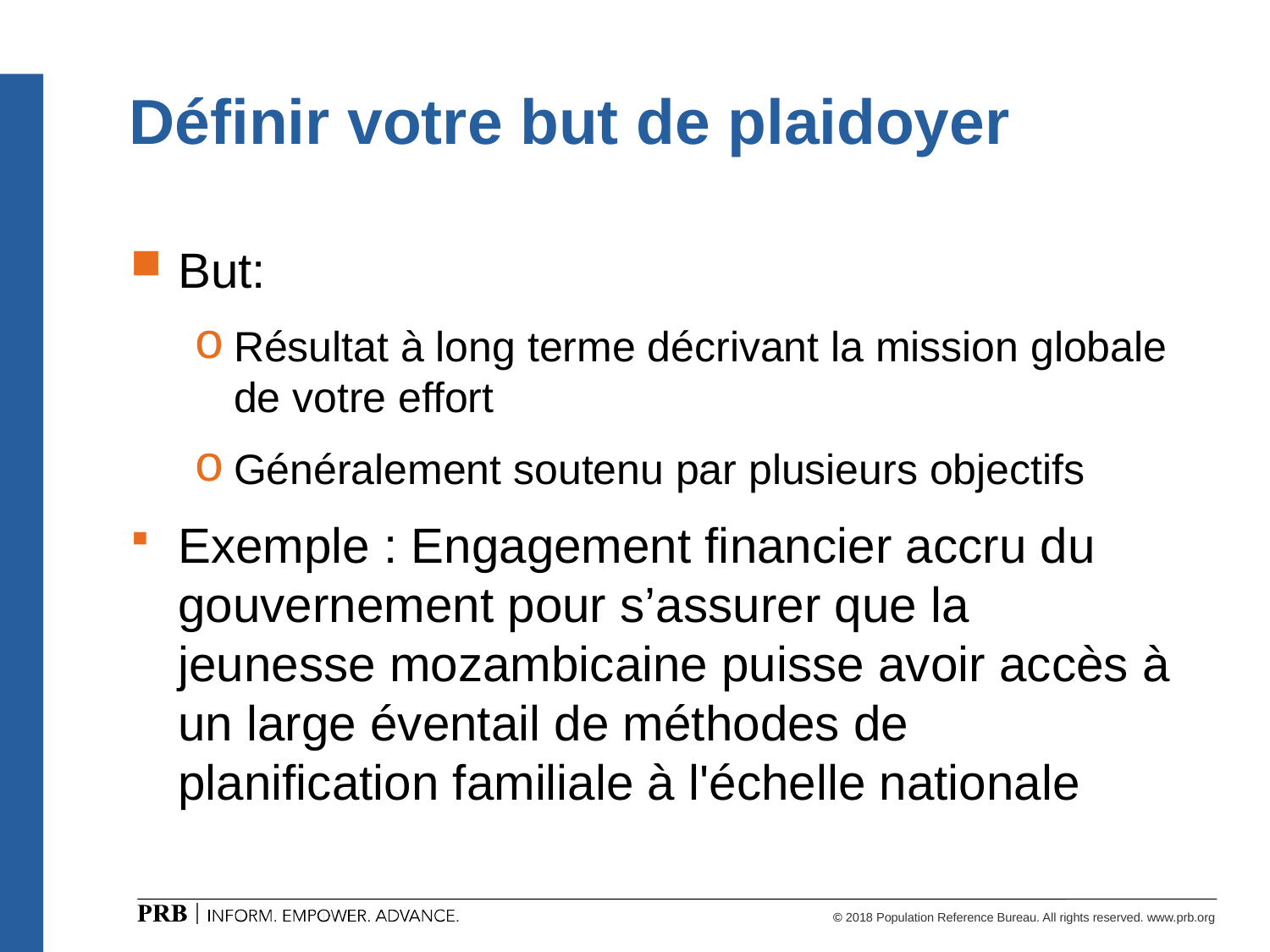

# Définir votre but de plaidoyer
But:
Résultat à long terme décrivant la mission globale de votre effort
Généralement soutenu par plusieurs objectifs
Exemple : Engagement financier accru du gouvernement pour s’assurer que la jeunesse mozambicaine puisse avoir accès à un large éventail de méthodes de planification familiale à l'échelle nationale